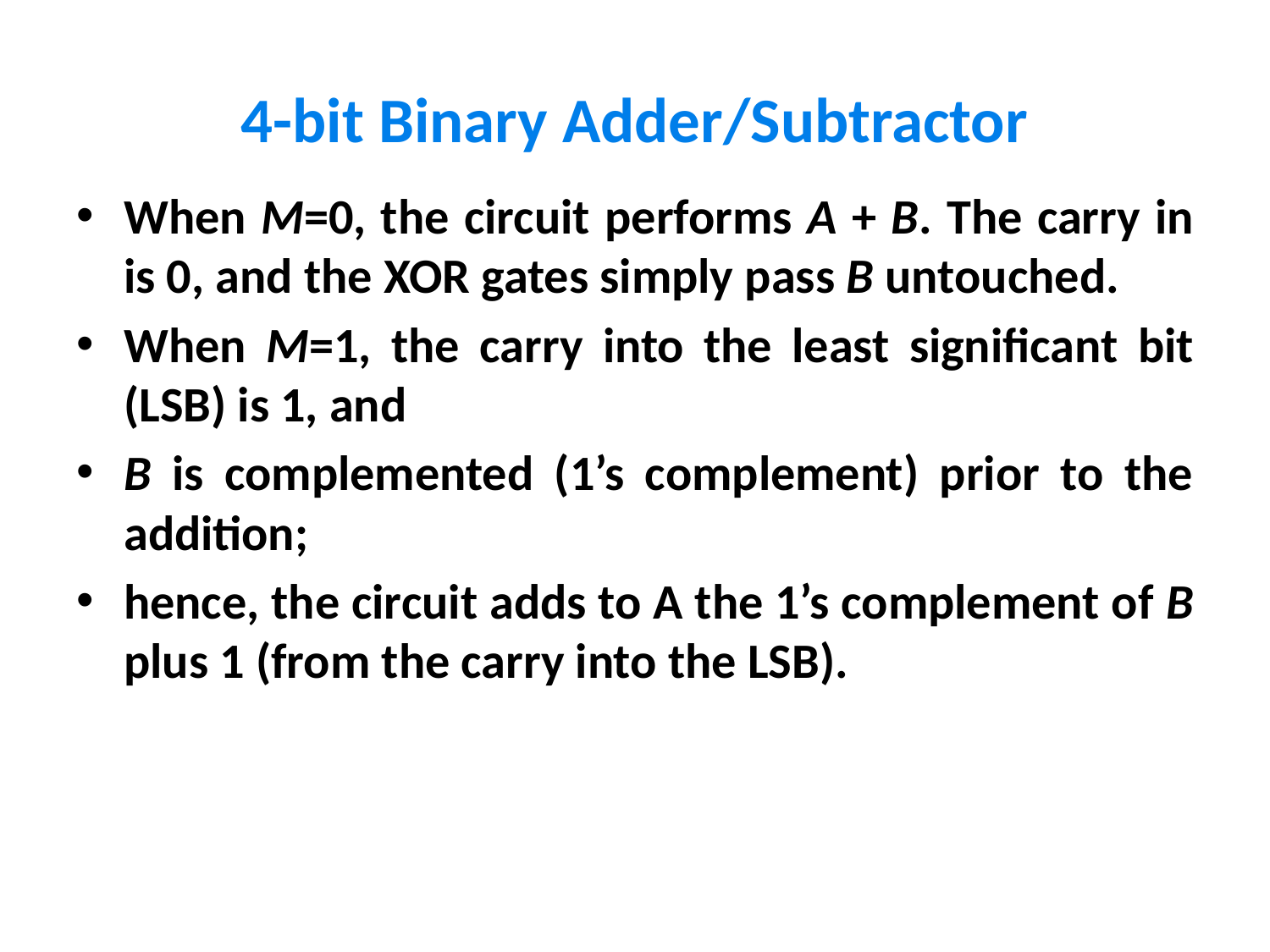

# 4-bit Binary Adder/Subtractor
When M=0, the circuit performs A + B. The carry in is 0, and the XOR gates simply pass B untouched.
When M=1, the carry into the least significant bit (LSB) is 1, and
B is complemented (1’s complement) prior to the addition;
hence, the circuit adds to A the 1’s complement of B plus 1 (from the carry into the LSB).